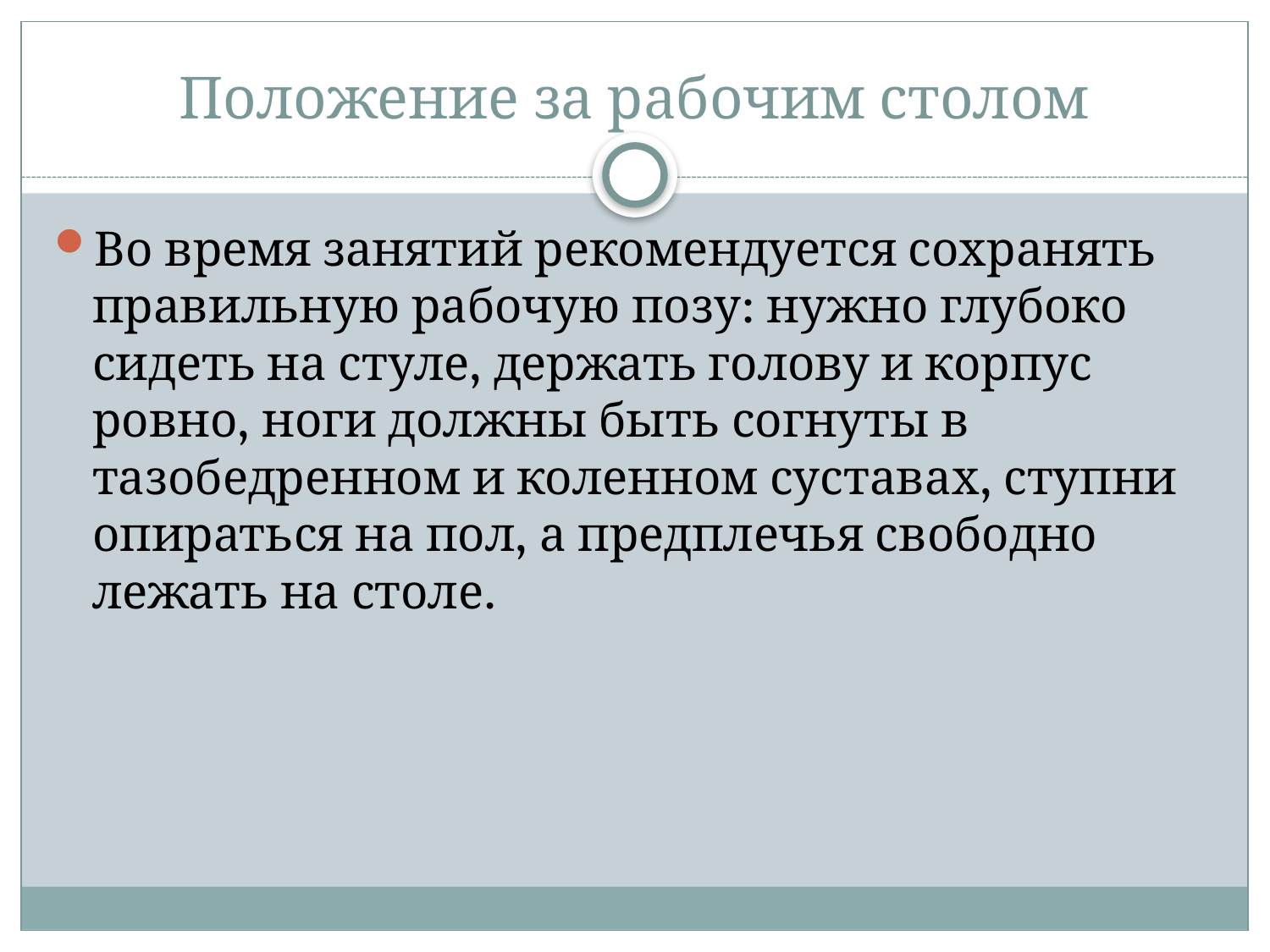

# Положение за рабочим столом
Во время занятий рекомендуется сохранять правильную рабочую позу: нужно глубоко сидеть на стуле, держать голову и корпус ровно, ноги должны быть согнуты в тазобедренном и коленном суставах, ступни опираться на пол, а предплечья свободно лежать на столе.